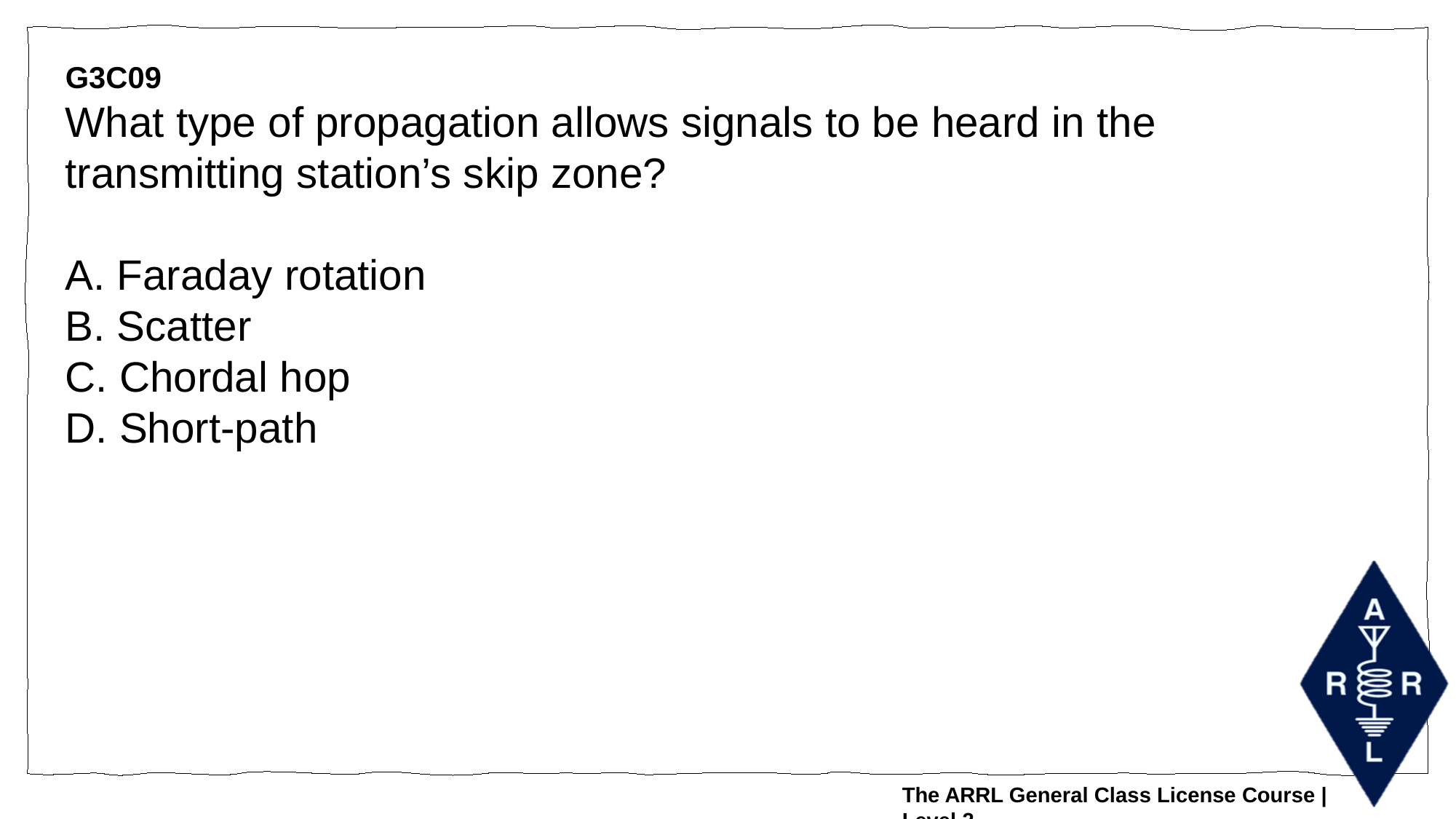

G3C09
What type of propagation allows signals to be heard in the transmitting station’s skip zone?

A. Faraday rotation
B. Scatter
C. Chordal hop
D. Short-path